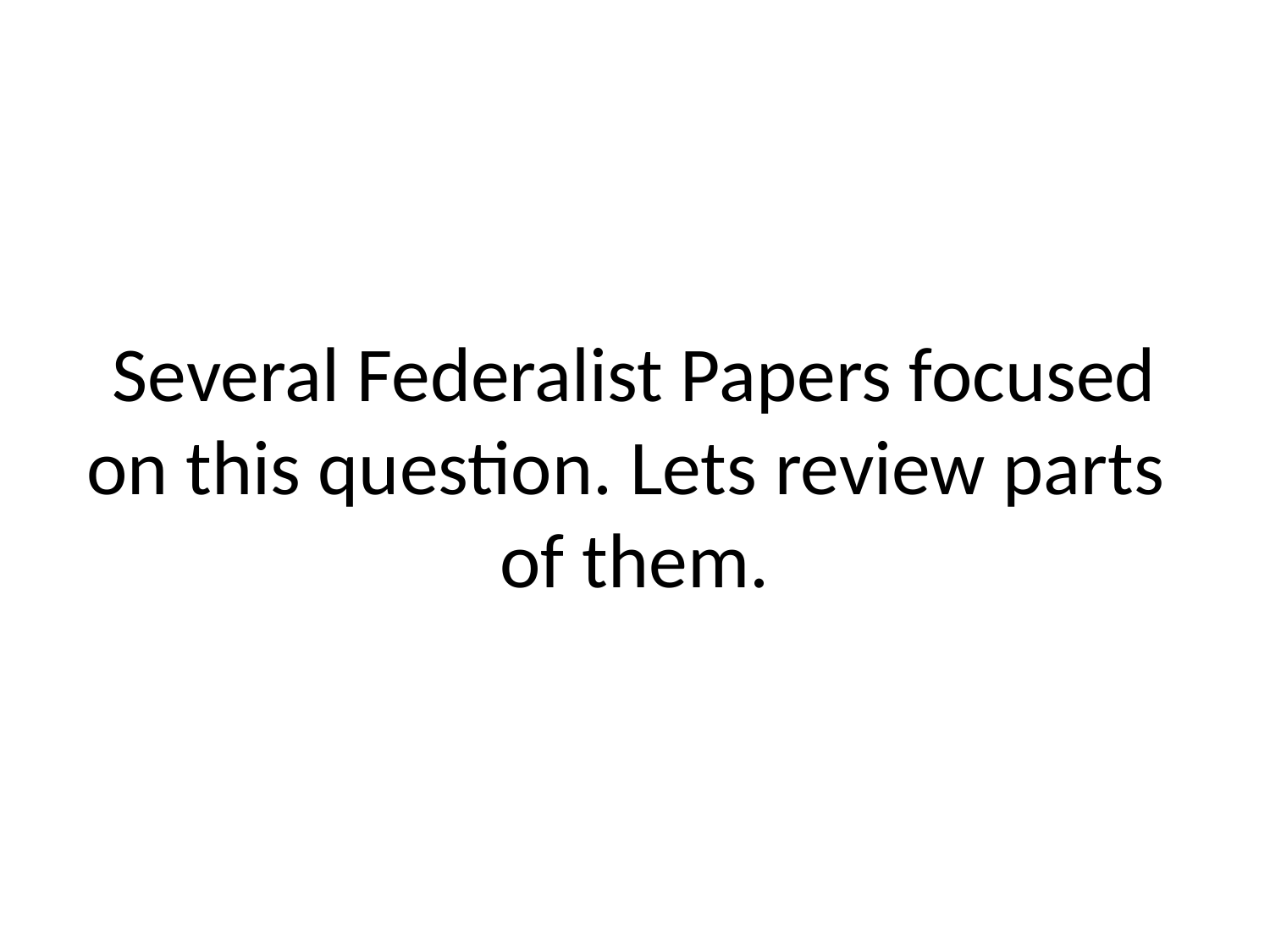

# Several Federalist Papers focused on this question. Lets review parts  of them.